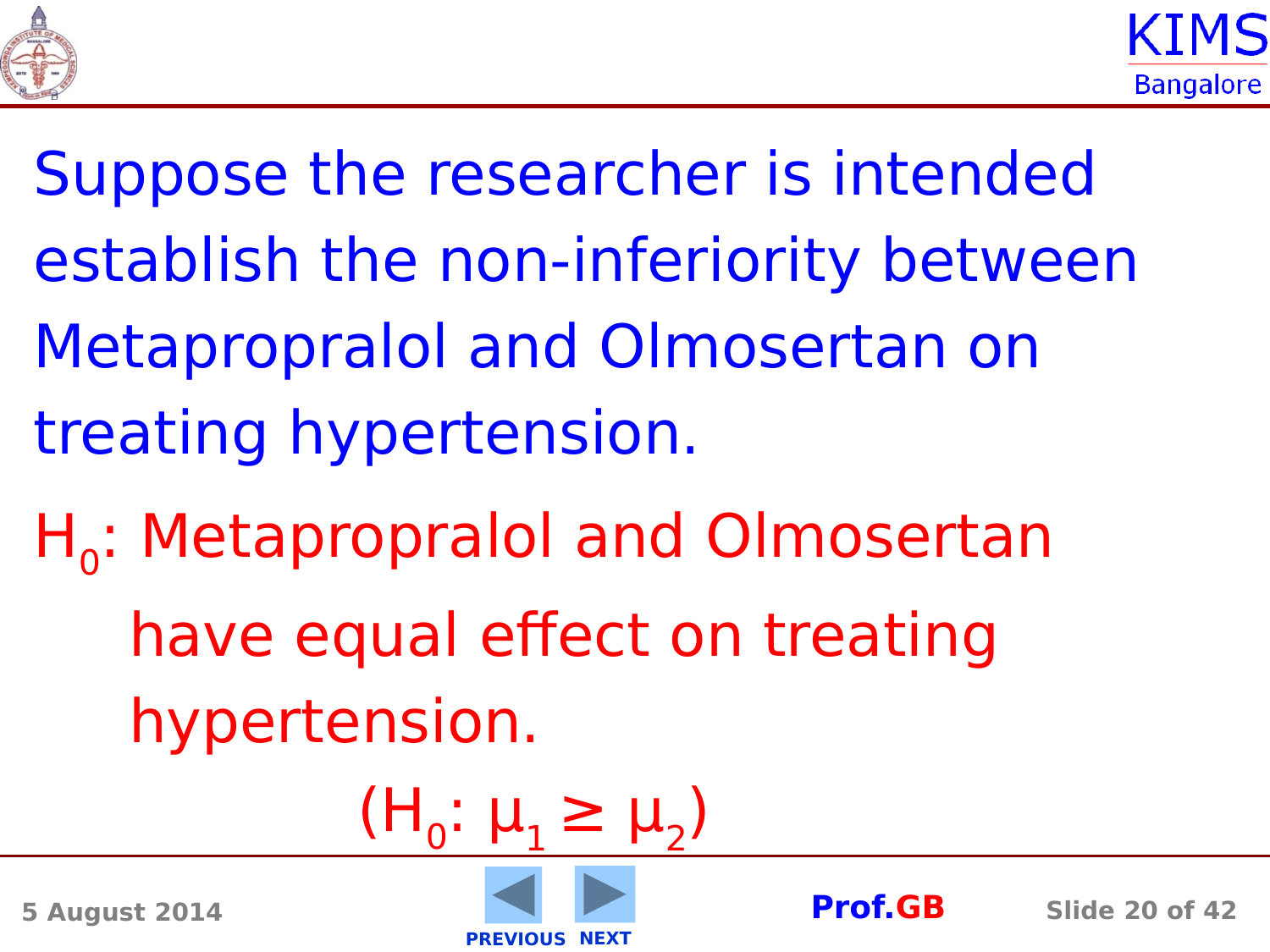

Suppose the researcher is intended establish the non-inferiority between Metapropralol and Olmosertan on treating hypertension.
H0: Metapropralol and Olmosertan
     have equal effect on treating
     hypertension.
                 (H0: μ1 ≥ μ2)
5 August 2014